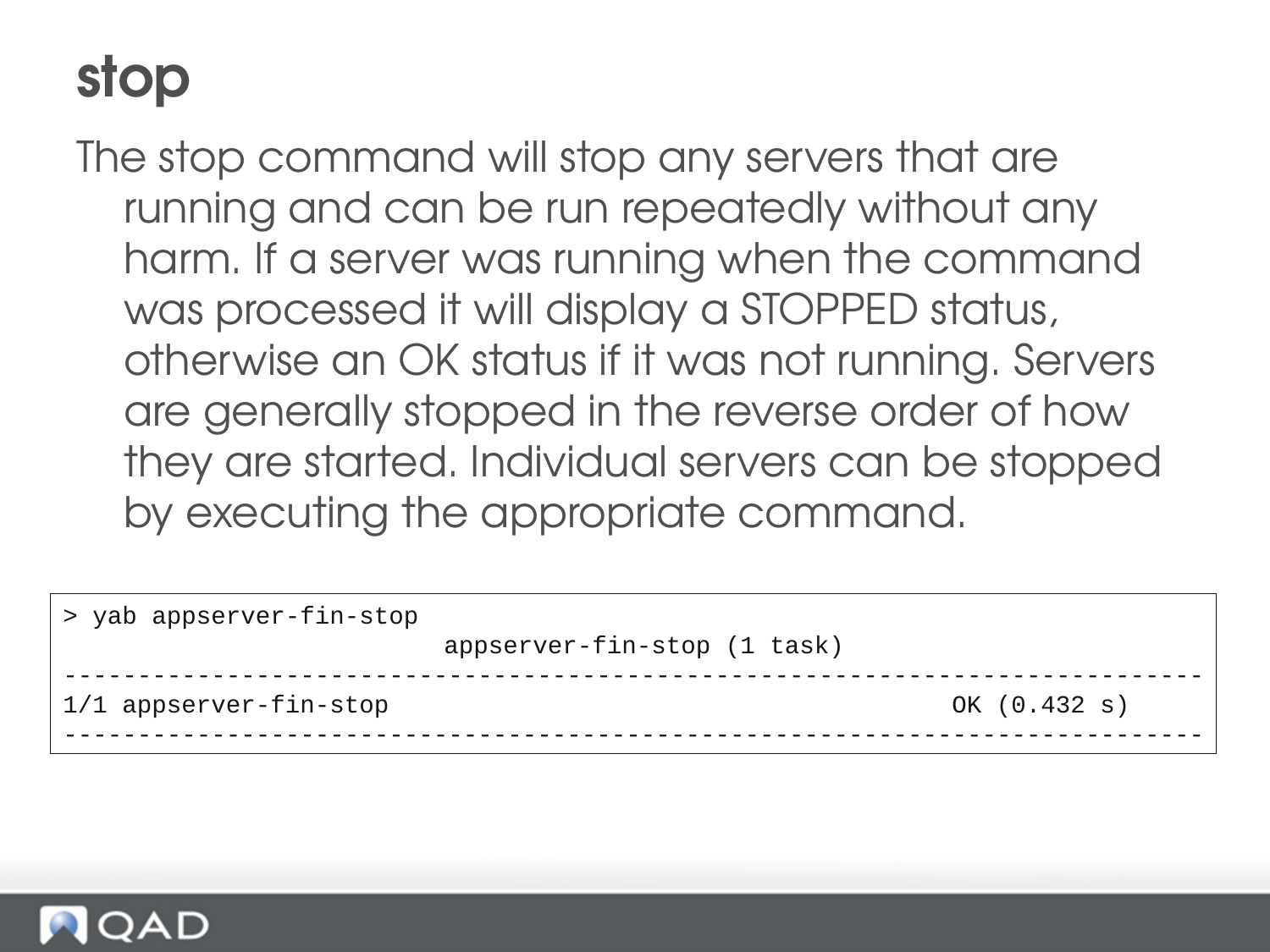

# stop
The stop command will stop any servers that are running and can be run repeatedly without any harm. If a server was running when the command was processed it will display a STOPPED status, otherwise an OK status if it was not running. Servers are generally stopped in the reverse order of how they are started. Individual servers can be stopped by executing the appropriate command.
> yab appserver-fin-stop
			appserver-fin-stop (1 task)
-----------------------------------------------------------------------------
1/1 appserver-fin-stop 					OK (0.432 s)
-----------------------------------------------------------------------------